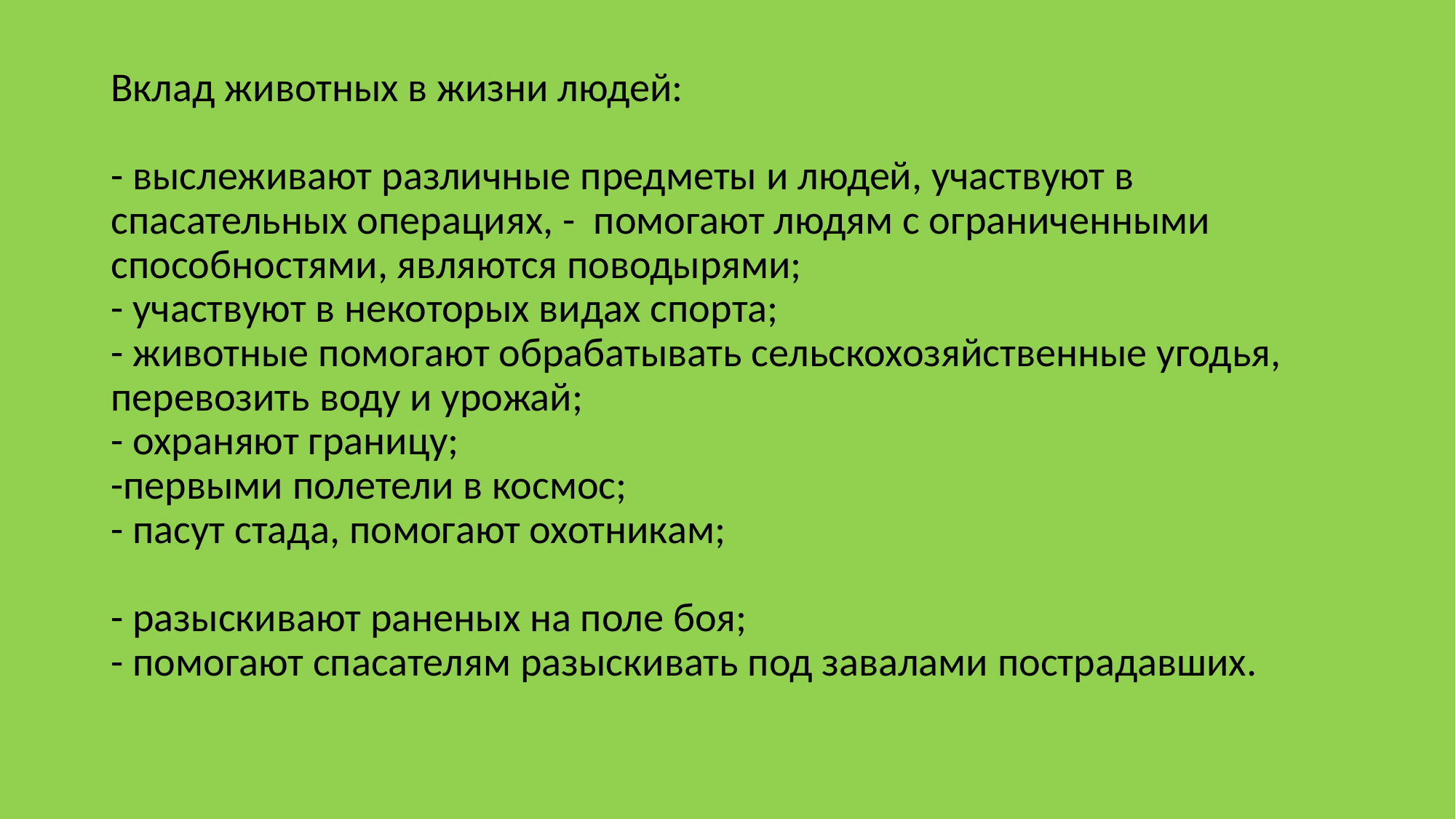

# Вклад животных в жизни людей: - выслеживают различные предметы и людей, участвуют в спасательных операциях, -  помогают людям с ограниченными способностями, являются поводырями; - участвуют в некоторых видах спорта; - животные помогают обрабатывать сельскохозяйственные угодья, перевозить воду и урожай; - охраняют границу; -первыми полетели в космос; - пасут стада, помогают охотникам;   - разыскивают раненых на поле боя; - помогают спасателям разыскивать под завалами пострадавших.